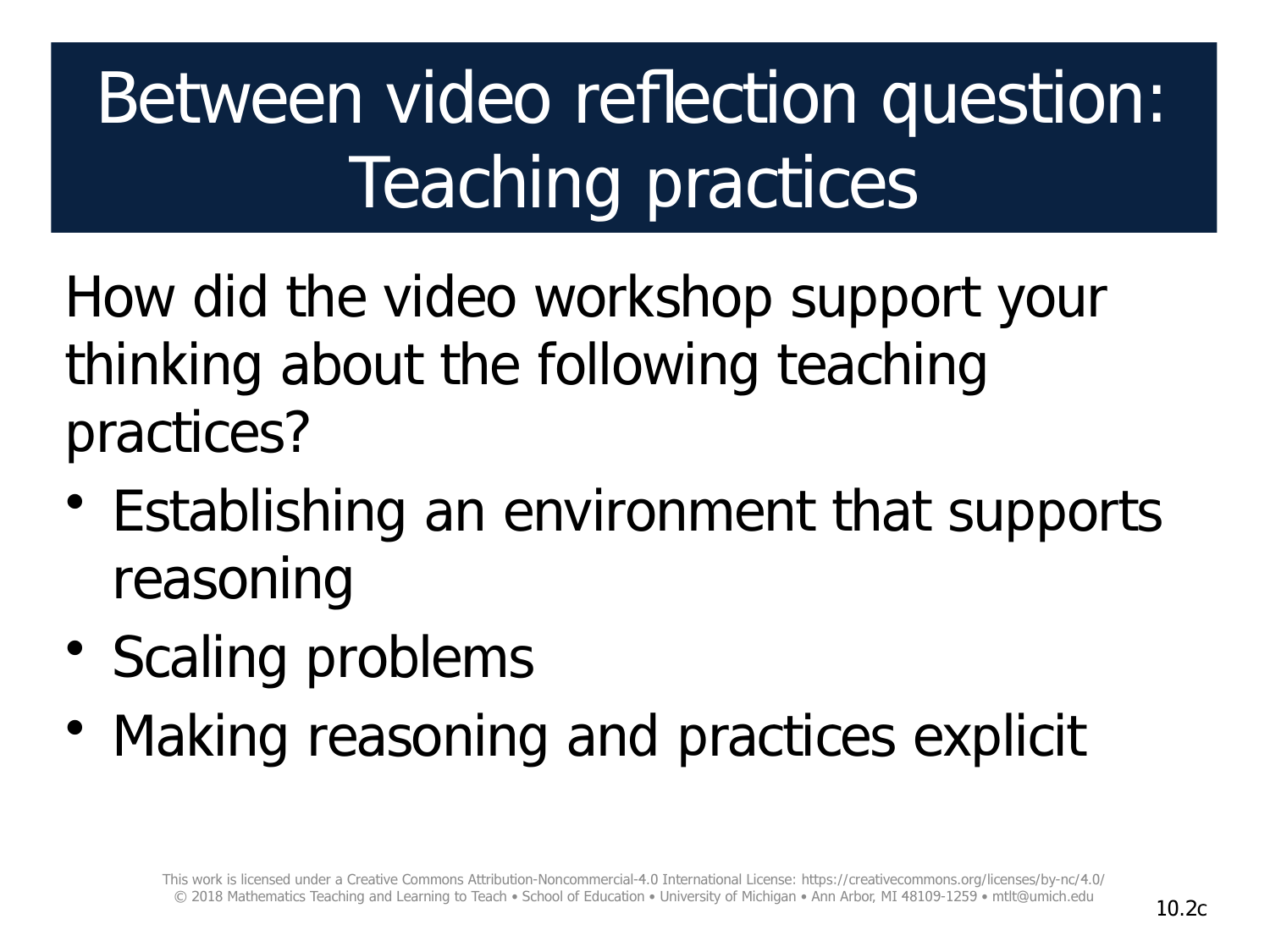

# Between video reflection question: Teaching practices
How did the video workshop support your thinking about the following teaching practices?
Establishing an environment that supports reasoning
Scaling problems
Making reasoning and practices explicit
This work is licensed under a Creative Commons Attribution-Noncommercial-4.0 International License: https://creativecommons.org/licenses/by-nc/4.0/
© 2018 Mathematics Teaching and Learning to Teach • School of Education • University of Michigan • Ann Arbor, MI 48109-1259 • mtlt@umich.edu
10.2c